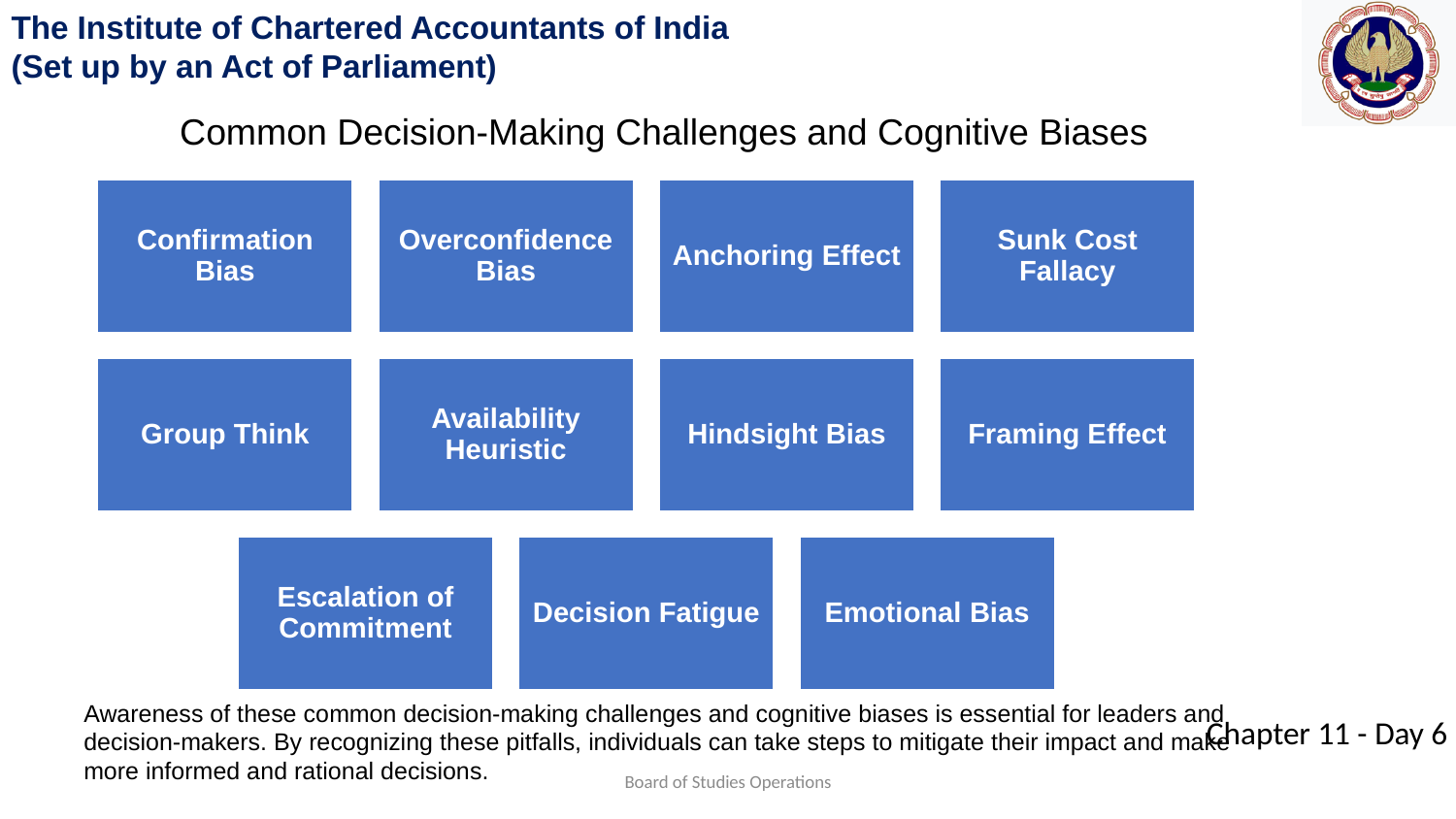

Common Decision-Making Challenges and Cognitive Biases
Confirmation Bias
Overconfidence Bias
Anchoring Effect
Sunk Cost Fallacy
Group Think
Availability Heuristic
Hindsight Bias
Framing Effect
Escalation of Commitment
Decision Fatigue
Emotional Bias
Awareness of these common decision-making challenges and cognitive biases is essential for leaders and decision-makers. By recognizing these pitfalls, individuals can take steps to mitigate their impact and make more informed and rational decisions.
Board of Studies Operations